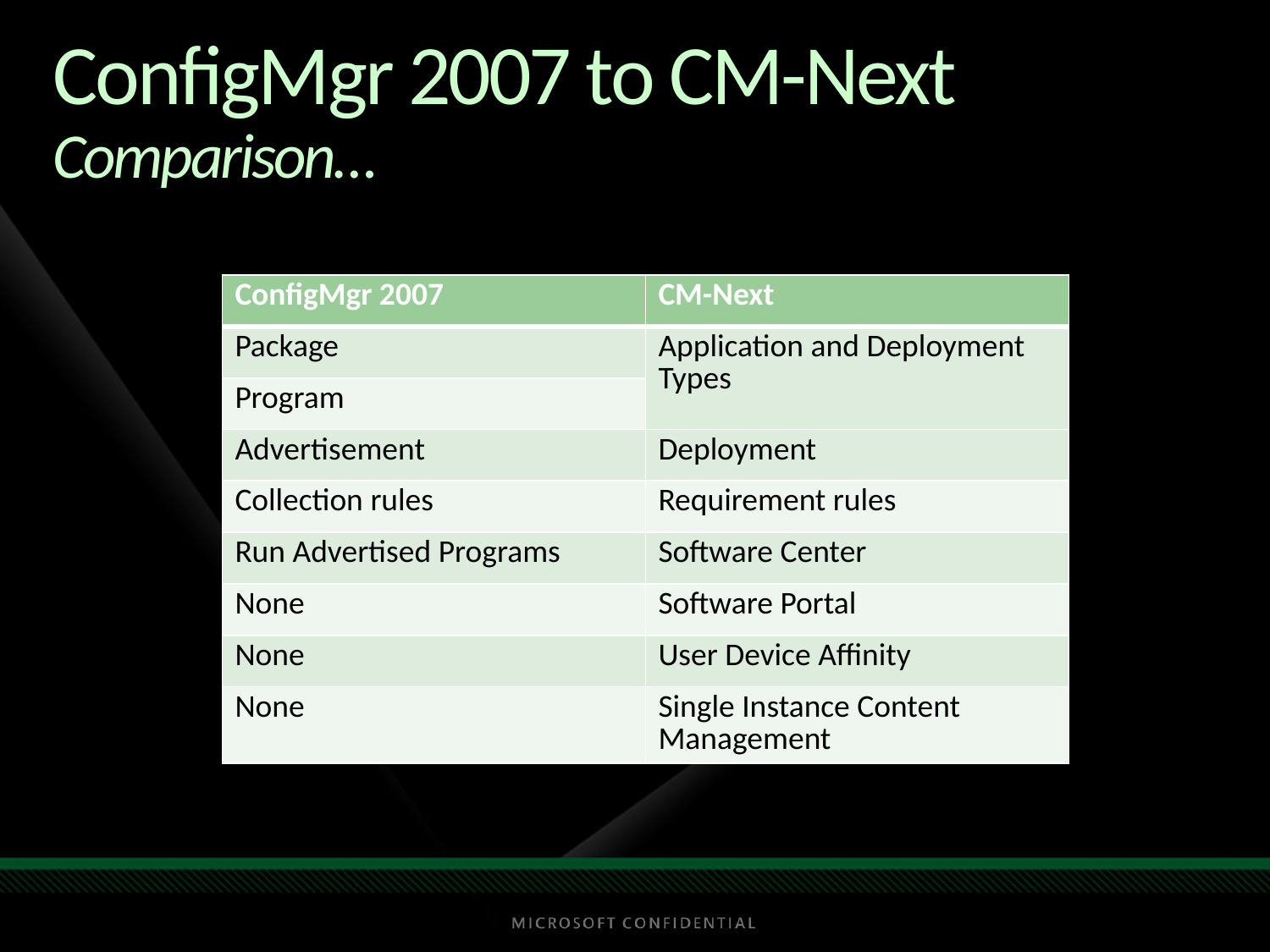

# ConfigMgr 2007 to CM-Next Comparison…
| ConfigMgr 2007 | CM-Next |
| --- | --- |
| Package | Application and Deployment Types |
| Program |  |
| Advertisement | Deployment |
| Collection rules | Requirement rules |
| Run Advertised Programs | Software Center |
| None | Software Portal |
| None | User Device Affinity |
| None | Single Instance Content Management |